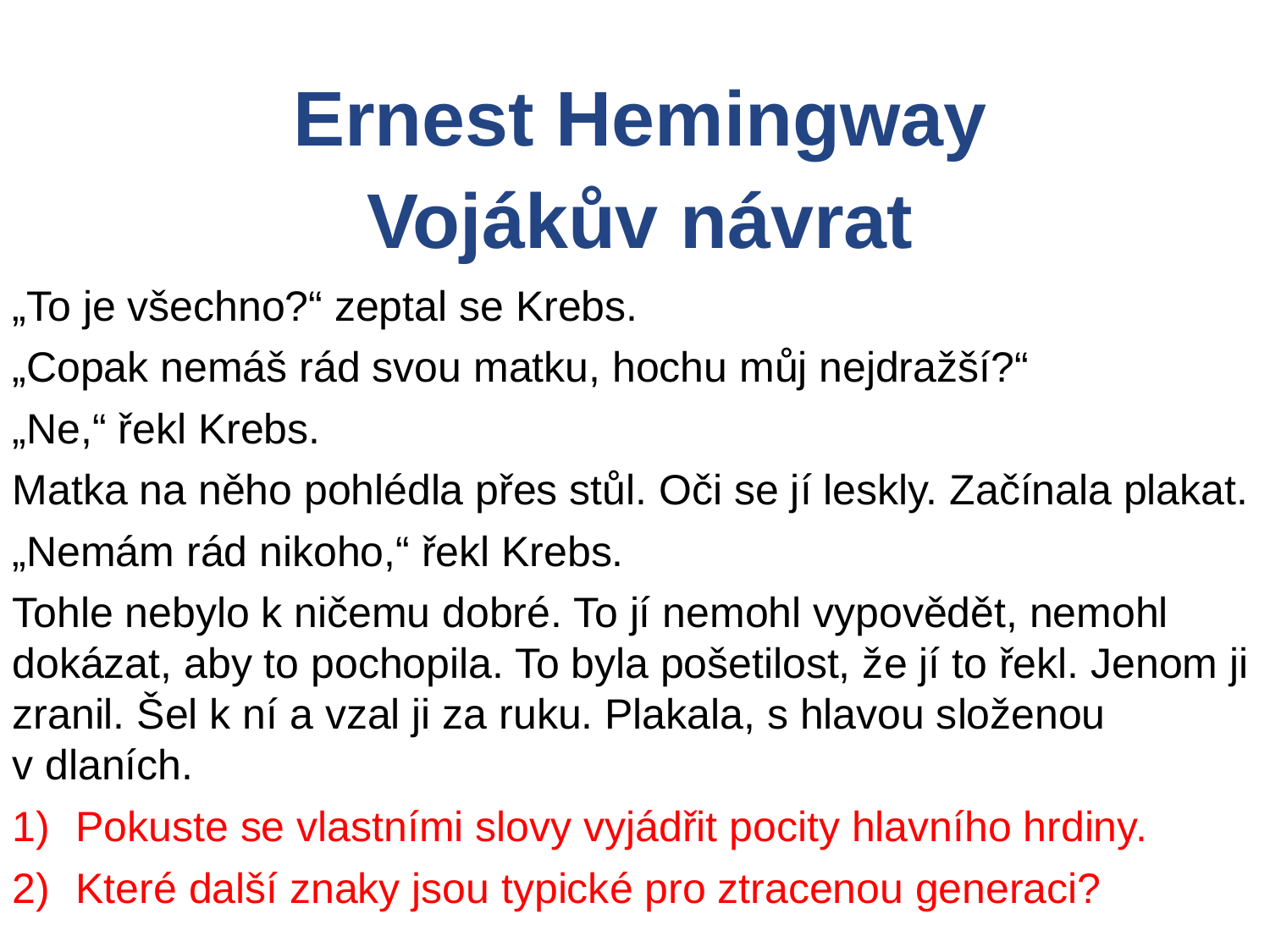

Ernest Hemingway
Vojákův návrat
„To je všechno?“ zeptal se Krebs.
„Copak nemáš rád svou matku, hochu můj nejdražší?“
„Ne,“ řekl Krebs.
Matka na něho pohlédla přes stůl. Oči se jí leskly. Začínala plakat.
„Nemám rád nikoho,“ řekl Krebs.
Tohle nebylo k ničemu dobré. To jí nemohl vypovědět, nemohl dokázat, aby to pochopila. To byla pošetilost, že jí to řekl. Jenom ji zranil. Šel k ní a vzal ji za ruku. Plakala, s hlavou složenou
v dlaních.
Pokuste se vlastními slovy vyjádřit pocity hlavního hrdiny.
Které další znaky jsou typické pro ztracenou generaci?